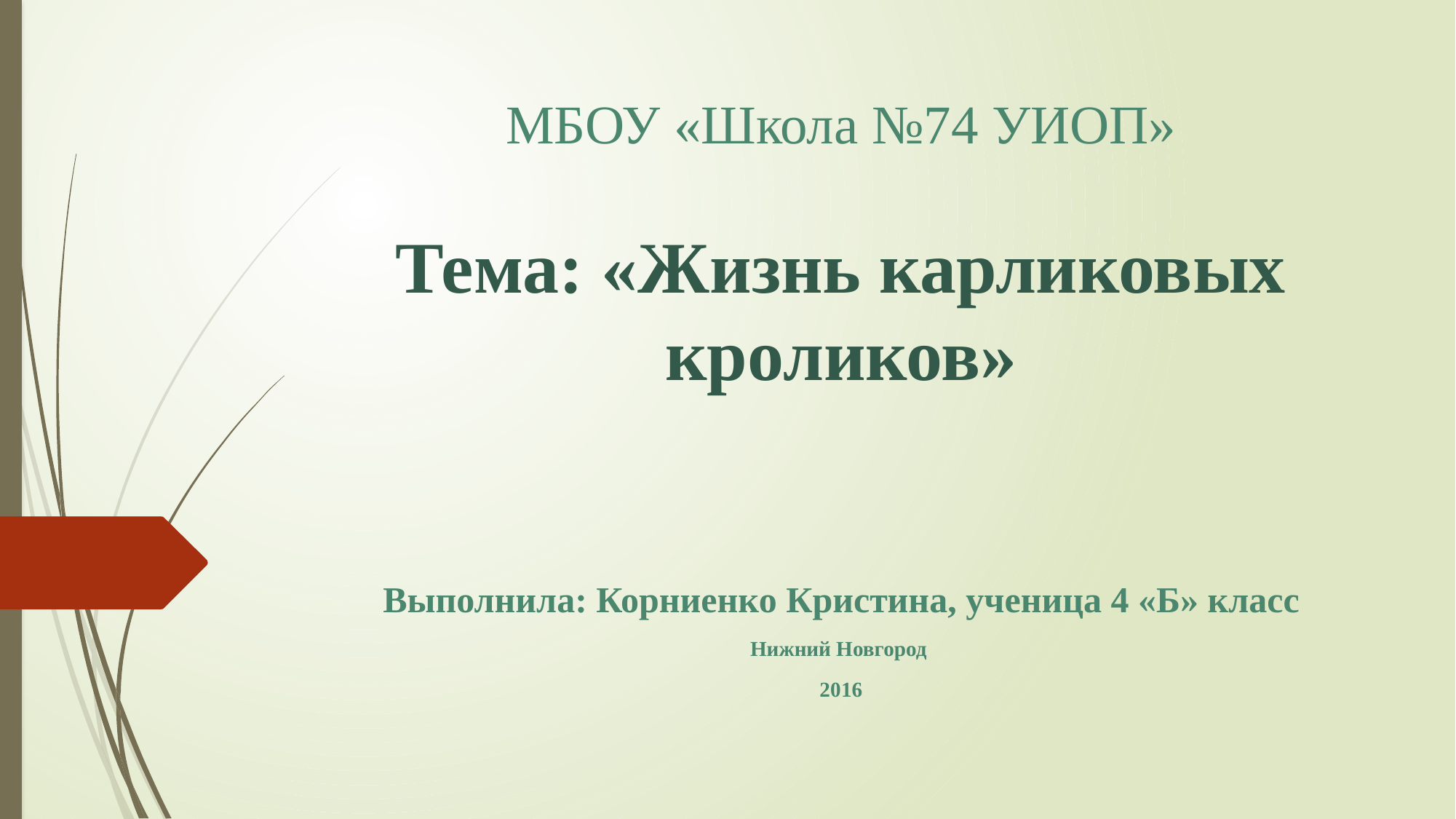

# МБОУ «Школа №74 УИОП» Тема: «Жизнь карликовых кроликов»
Выполнила: Корниенко Кристина, ученица 4 «Б» класс
Нижний Новгород
2016